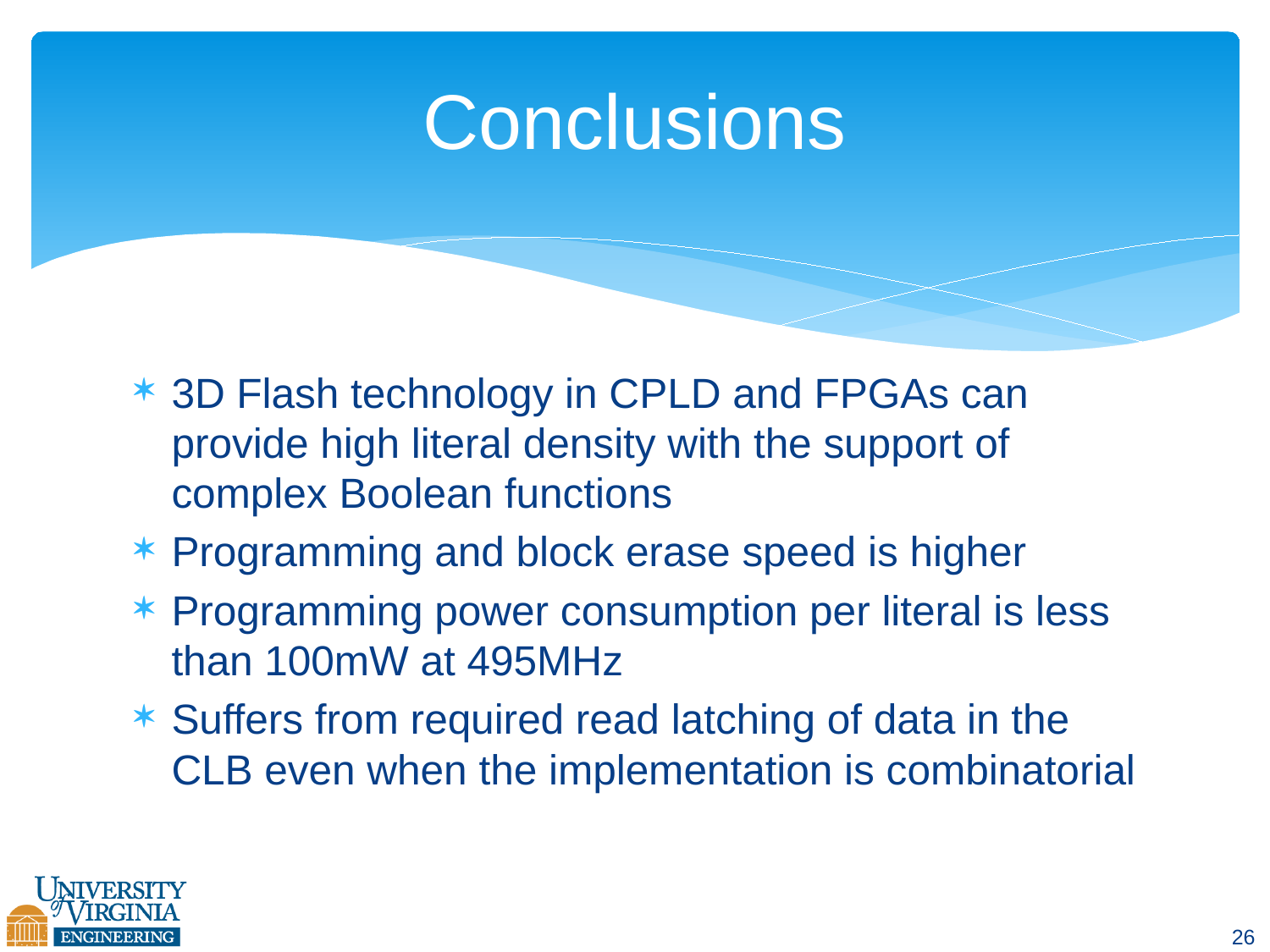

# Conclusions
3D Flash technology in CPLD and FPGAs can provide high literal density with the support of complex Boolean functions
Programming and block erase speed is higher
Programming power consumption per literal is less than 100mW at 495MHz
Suffers from required read latching of data in the CLB even when the implementation is combinatorial

26